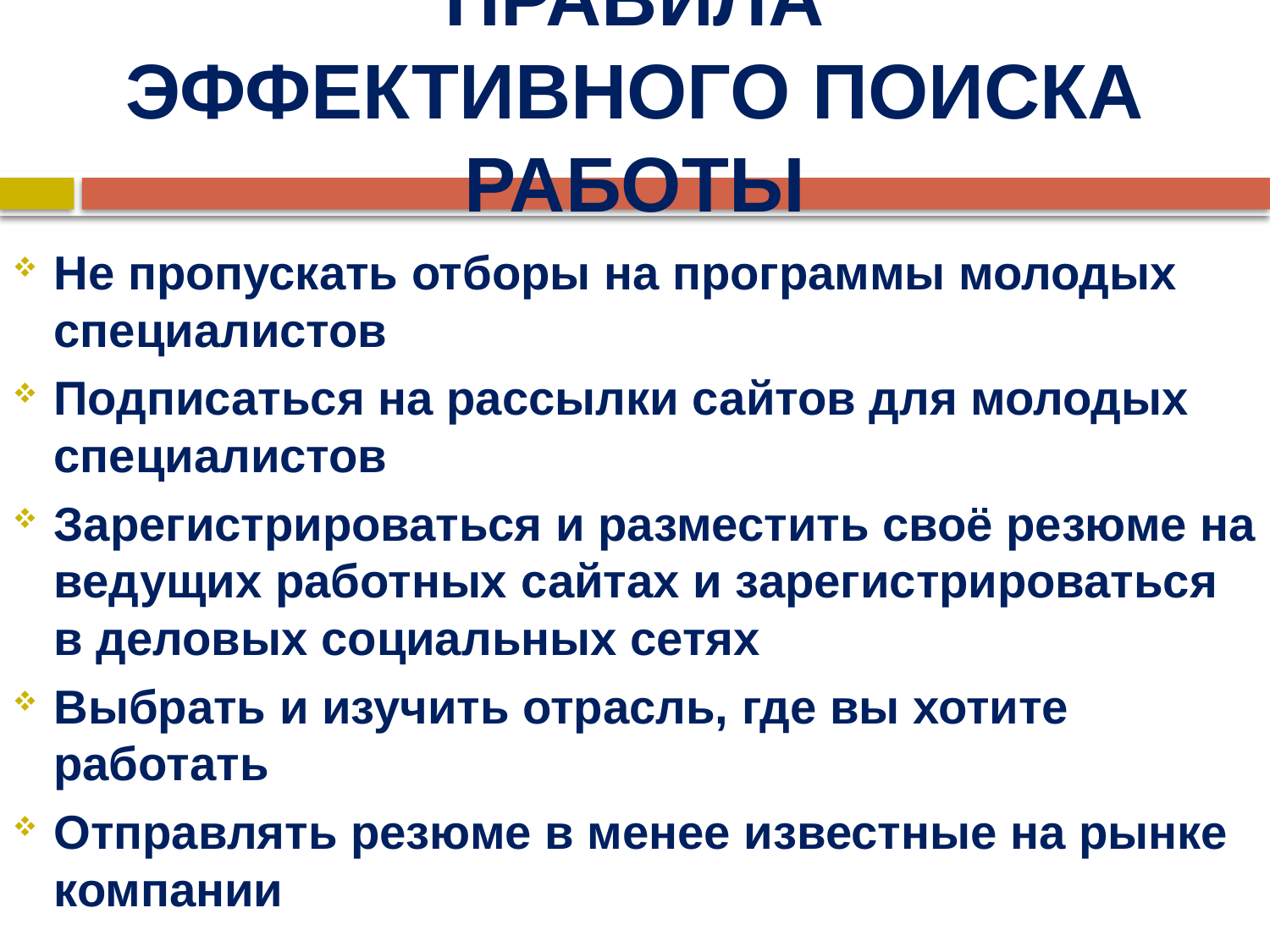

# ПРАВИЛА ЭФФЕКТИВНОГО ПОИСКА РАБОТЫ
Не пропускать отборы на программы молодых специалистов
Подписаться на рассылки сайтов для молодых специалистов
Зарегистрироваться и разместить своё резюме на ведущих работных сайтах и зарегистрироваться в деловых социальных сетях
Выбрать и изучить отрасль, где вы хотите работать
Отправлять резюме в менее известные на рынке компании